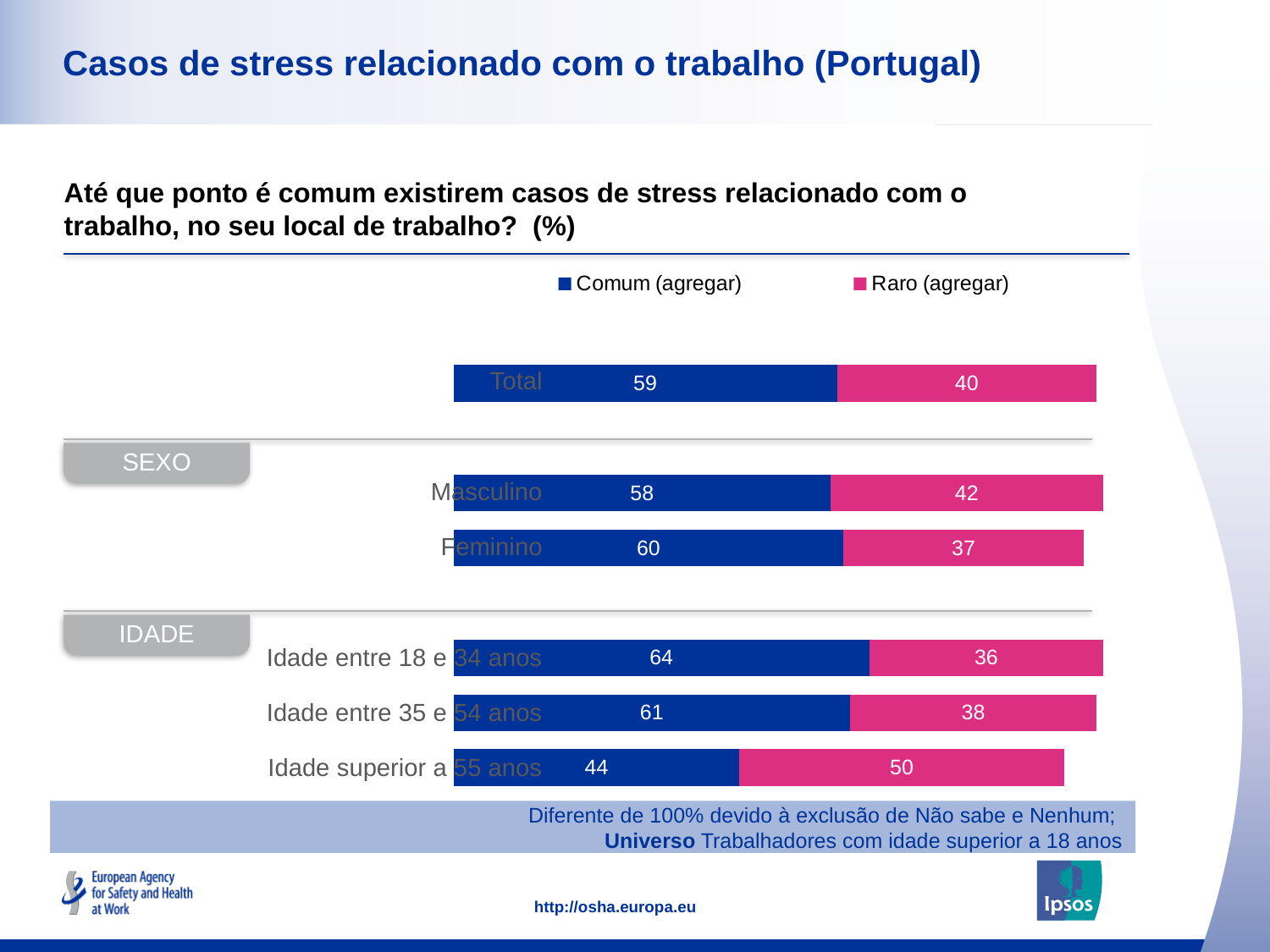

### Chart: Ipsos Ribbon Rules

| Category |  |
|---|---|
# Casos de stress relacionado com o trabalho (Portugal)

### Chart

| Category | Comum (agregar) | Column1 | Raro (agregar) |
|---|---|---|---|
| Total | 59.0 | None | 40.0 |
|  | None | None | None |
| Masculino | 58.0 | None | 42.0 |
| Feminino | 60.0 | None | 37.0 |
|  | None | None | None |
| Idade entre 18 e 34 anos | 64.0 | None | 36.0 |
| Idade entre 35 e 54 anos | 61.0 | None | 38.0 |
| Idade superior a 55 anos | 44.0 | None | 50.0 |
Até que ponto é comum existirem casos de stress relacionado com o trabalho, no seu local de trabalho?  (%)
| Total |
| --- |
|  |
| Masculino |
| Feminino |
|  |
| Idade entre 18 e 34 anos |
| Idade entre 35 e 54 anos |
| Idade superior a 55 anos |
SEXO
IDADE
Diferente de 100% devido à exclusão de Não sabe e Nenhum;
Universo Trabalhadores com idade superior a 18 anos